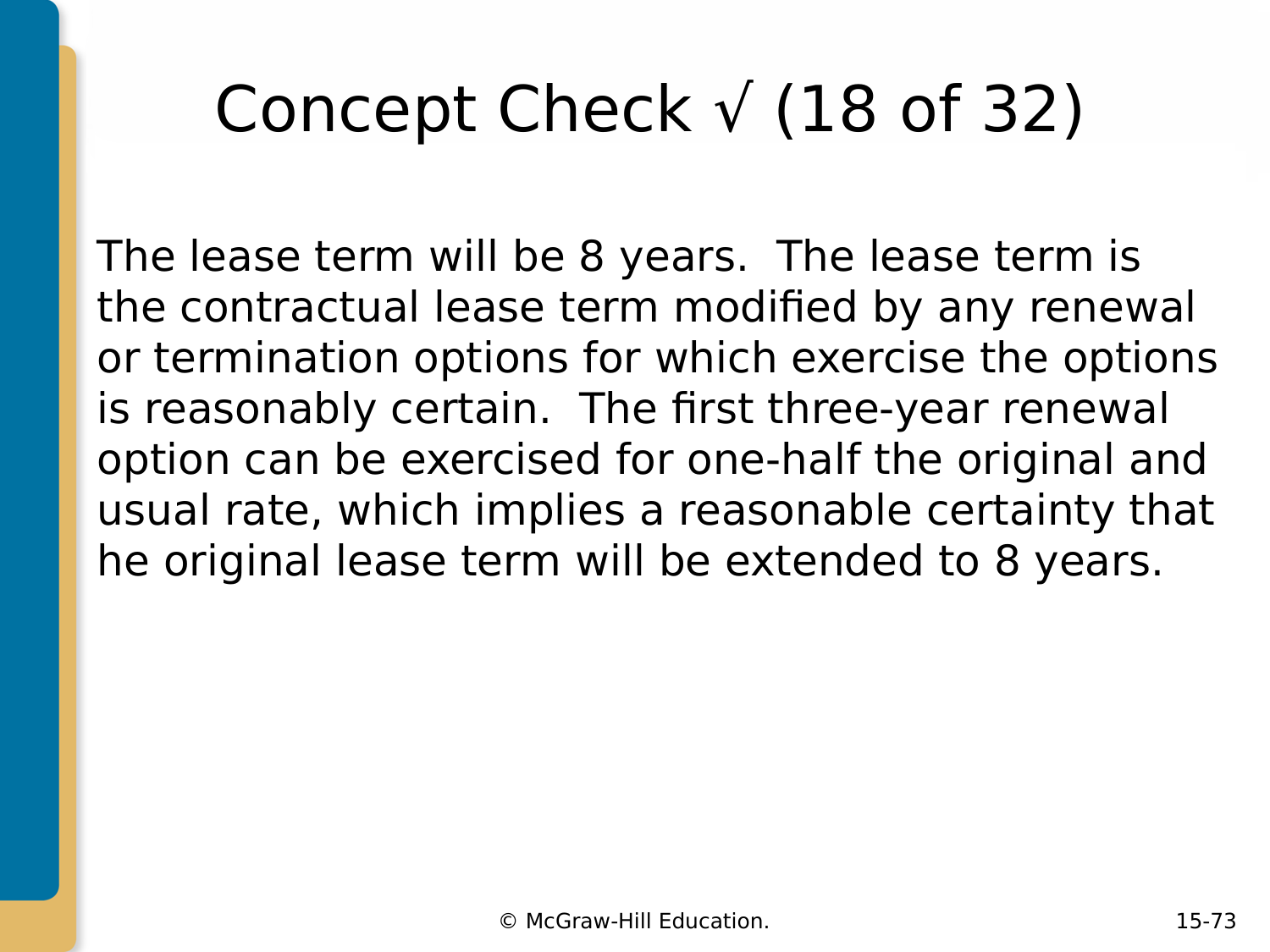

# Concept Check √ (18 of 32)
The lease term will be 8 years.  The lease term is the contractual lease term modified by any renewal or termination options for which exercise the options is reasonably certain.  The first three-year renewal option can be exercised for one-half the original and usual rate, which implies a reasonable certainty that he original lease term will be extended to 8 years.